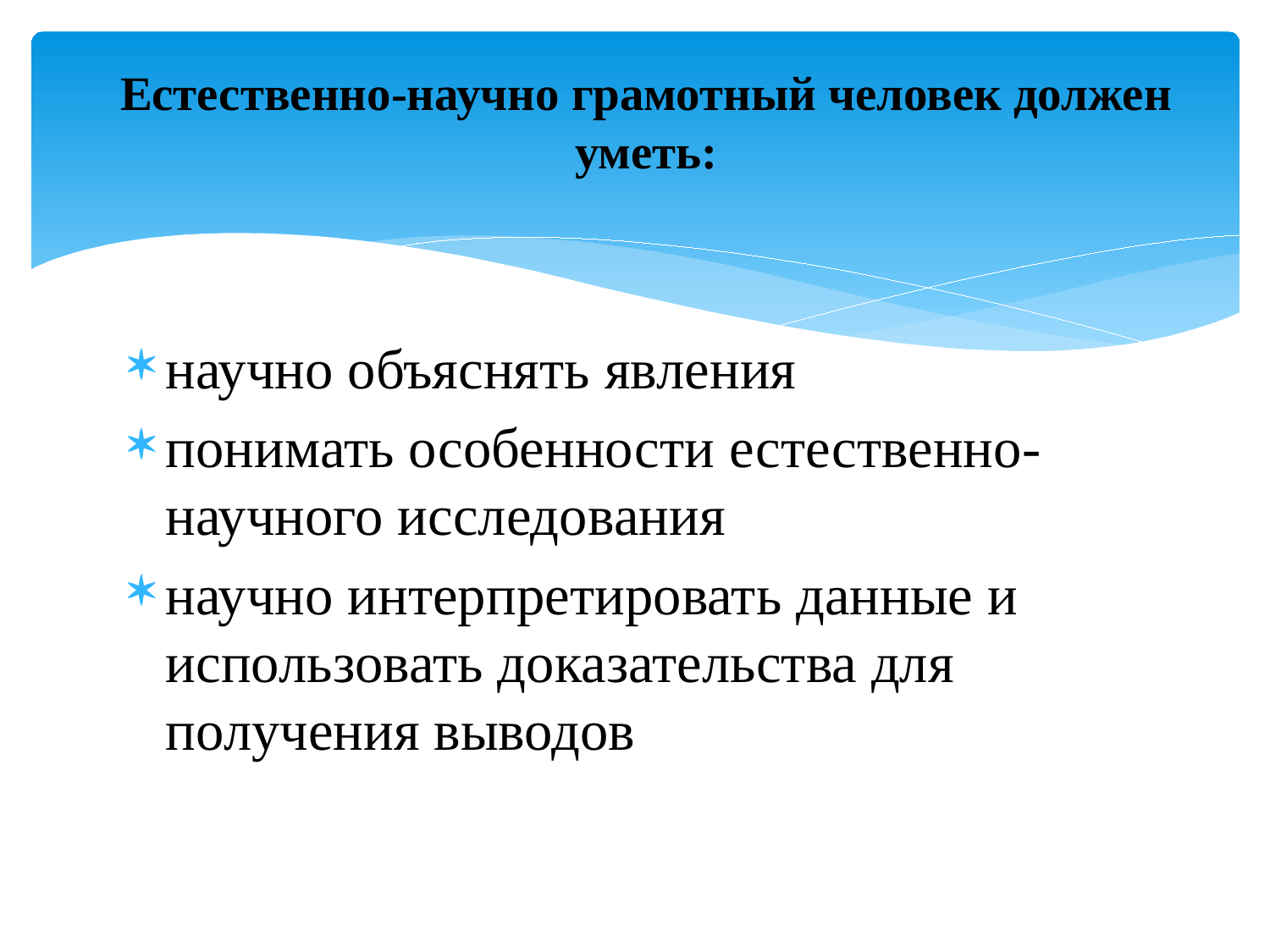

# Естественно-научно грамотный человек должен уметь:
научно объяснять явления
понимать особенности естественно-научного исследования
научно интерпретировать данные и использовать доказательства для получения выводов